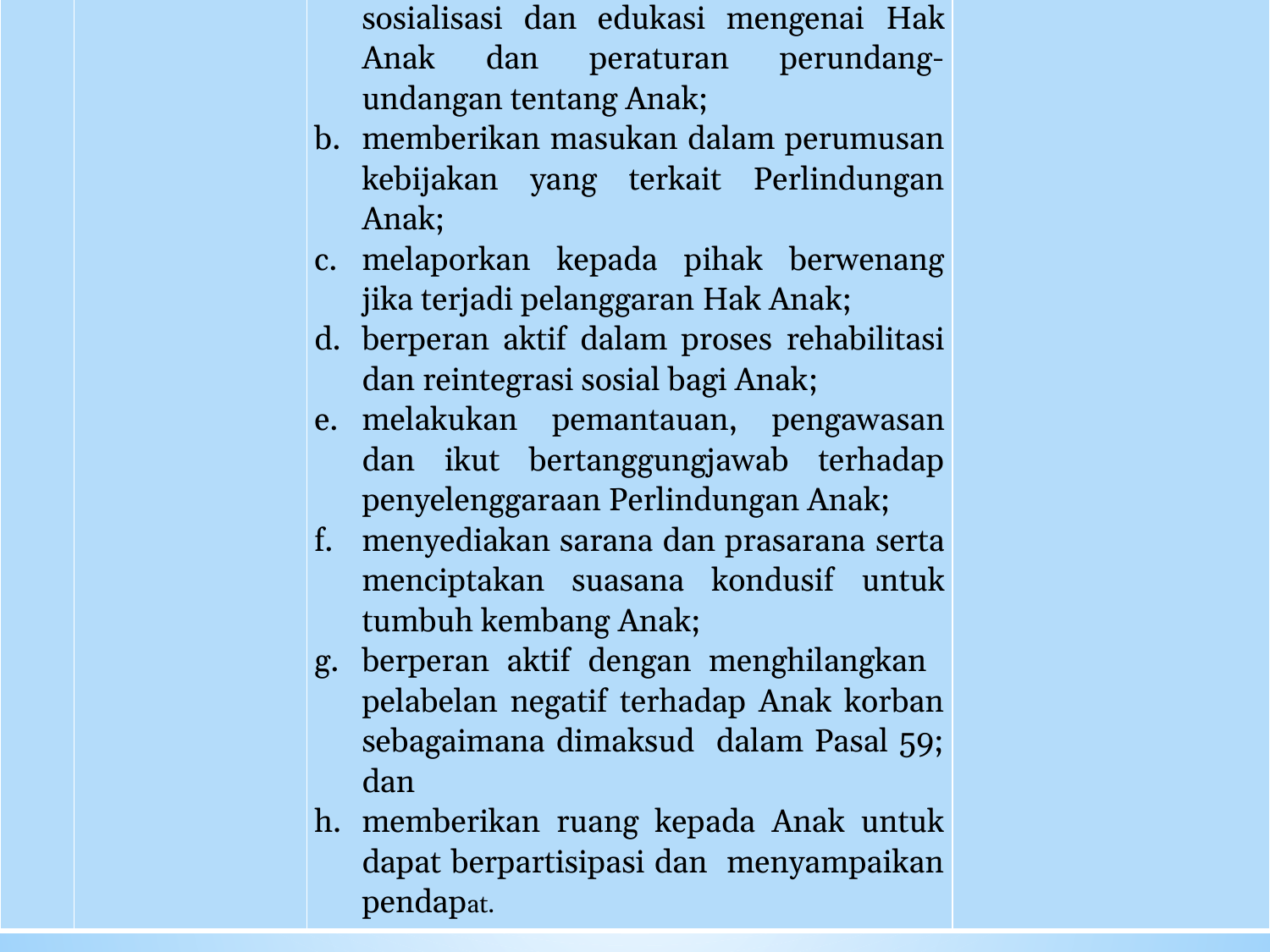

|  | - | memberikan informasi melalui sosialisasi dan edukasi mengenai Hak Anak dan peraturan perundang-undangan tentang Anak; memberikan masukan dalam perumusan kebijakan yang terkait Perlindungan Anak; melaporkan kepada pihak berwenang jika terjadi pelanggaran Hak Anak; berperan aktif dalam proses rehabilitasi dan reintegrasi sosial bagi Anak; melakukan pemantauan, pengawasan dan ikut bertanggungjawab terhadap penyelenggaraan Perlindungan Anak; menyediakan sarana dan prasarana serta menciptakan suasana kondusif untuk tumbuh kembang Anak; berperan aktif dengan menghilangkan pelabelan negatif terhadap Anak korban sebagaimana dimaksud dalam Pasal 59; dan memberikan ruang kepada Anak untuk dapat berpartisipasi dan menyampaikan pendapat. |  |
| --- | --- | --- | --- |